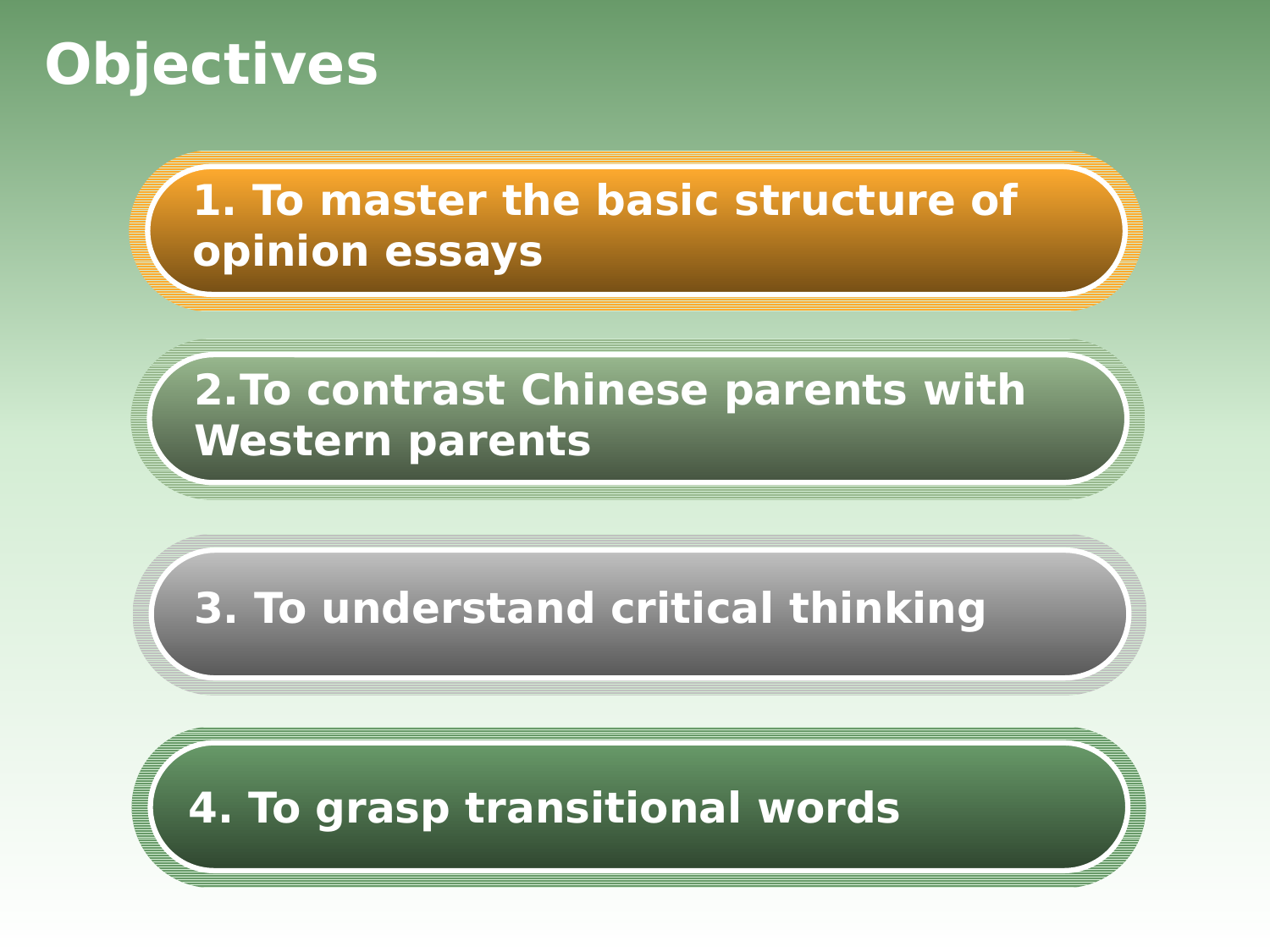

# Objectives

1. To master the basic structure of opinion essays

2.To contrast Chinese parents with Western parents

3. To understand critical thinking

4. To grasp transitional words